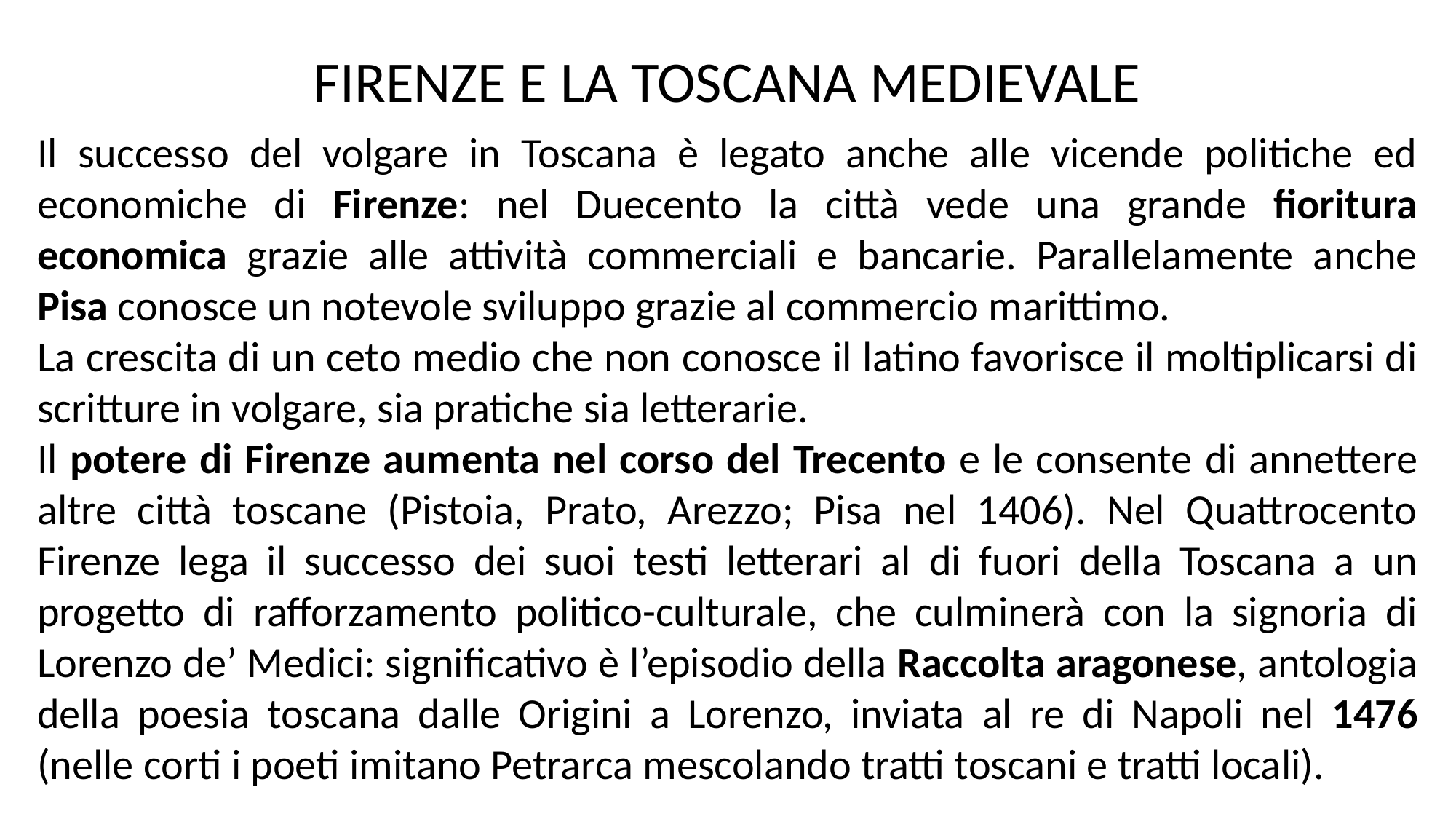

FIRENZE E LA TOSCANA MEDIEVALE
Il successo del volgare in Toscana è legato anche alle vicende politiche ed economiche di Firenze: nel Duecento la città vede una grande fioritura economica grazie alle attività commerciali e bancarie. Parallelamente anche Pisa conosce un notevole sviluppo grazie al commercio marittimo.
La crescita di un ceto medio che non conosce il latino favorisce il moltiplicarsi di scritture in volgare, sia pratiche sia letterarie.
Il potere di Firenze aumenta nel corso del Trecento e le consente di annettere altre città toscane (Pistoia, Prato, Arezzo; Pisa nel 1406). Nel Quattrocento Firenze lega il successo dei suoi testi letterari al di fuori della Toscana a un progetto di rafforzamento politico-culturale, che culminerà con la signoria di Lorenzo de’ Medici: significativo è l’episodio della Raccolta aragonese, antologia della poesia toscana dalle Origini a Lorenzo, inviata al re di Napoli nel 1476 (nelle corti i poeti imitano Petrarca mescolando tratti toscani e tratti locali).